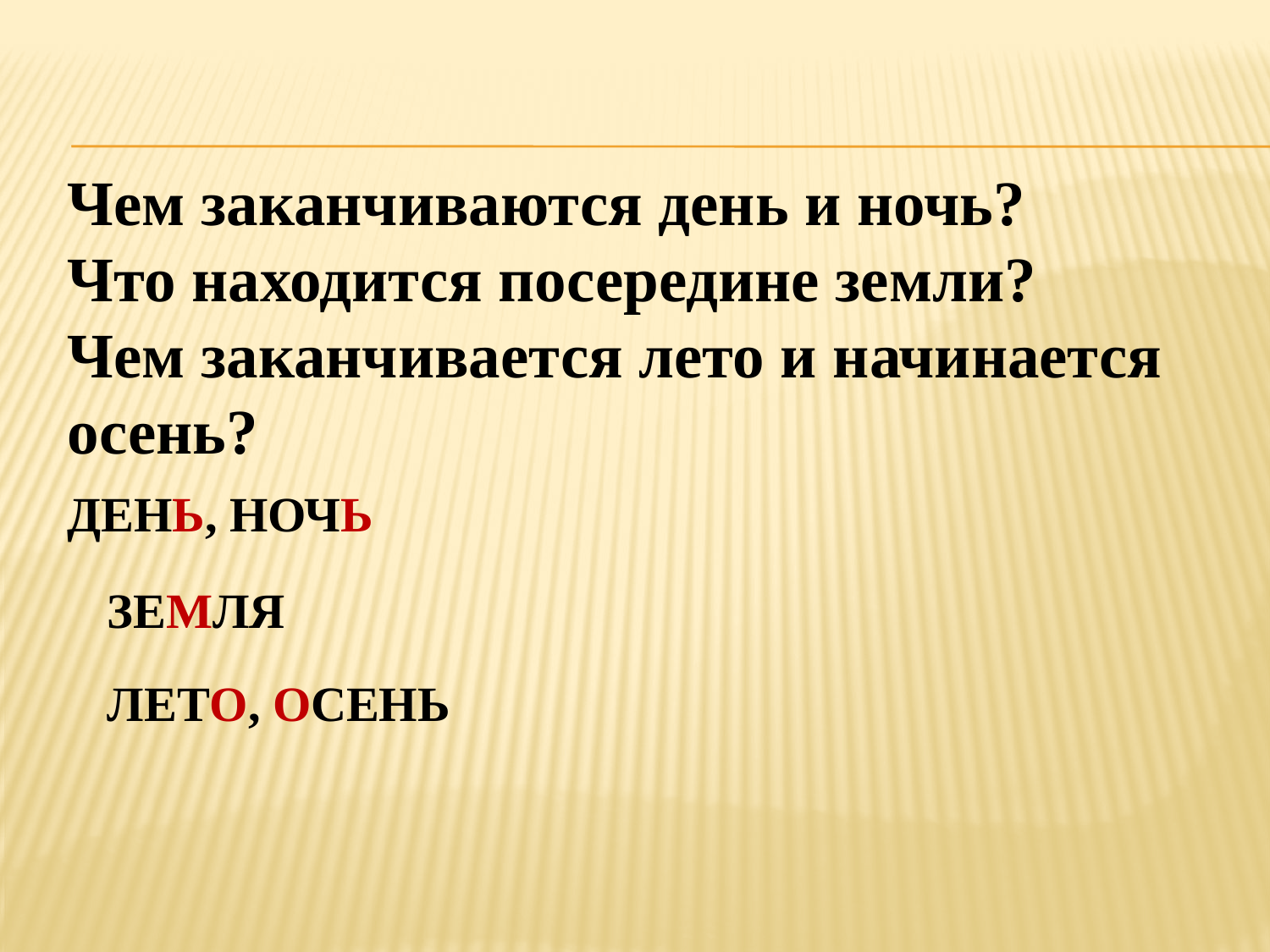

Чем заканчиваются день и ночь?
Что находится посередине земли?
Чем заканчивается лето и начинается осень?
ДЕНЬ, НОЧЬ
ЗЕМЛЯ
ЛЕТО, ОСЕНЬ